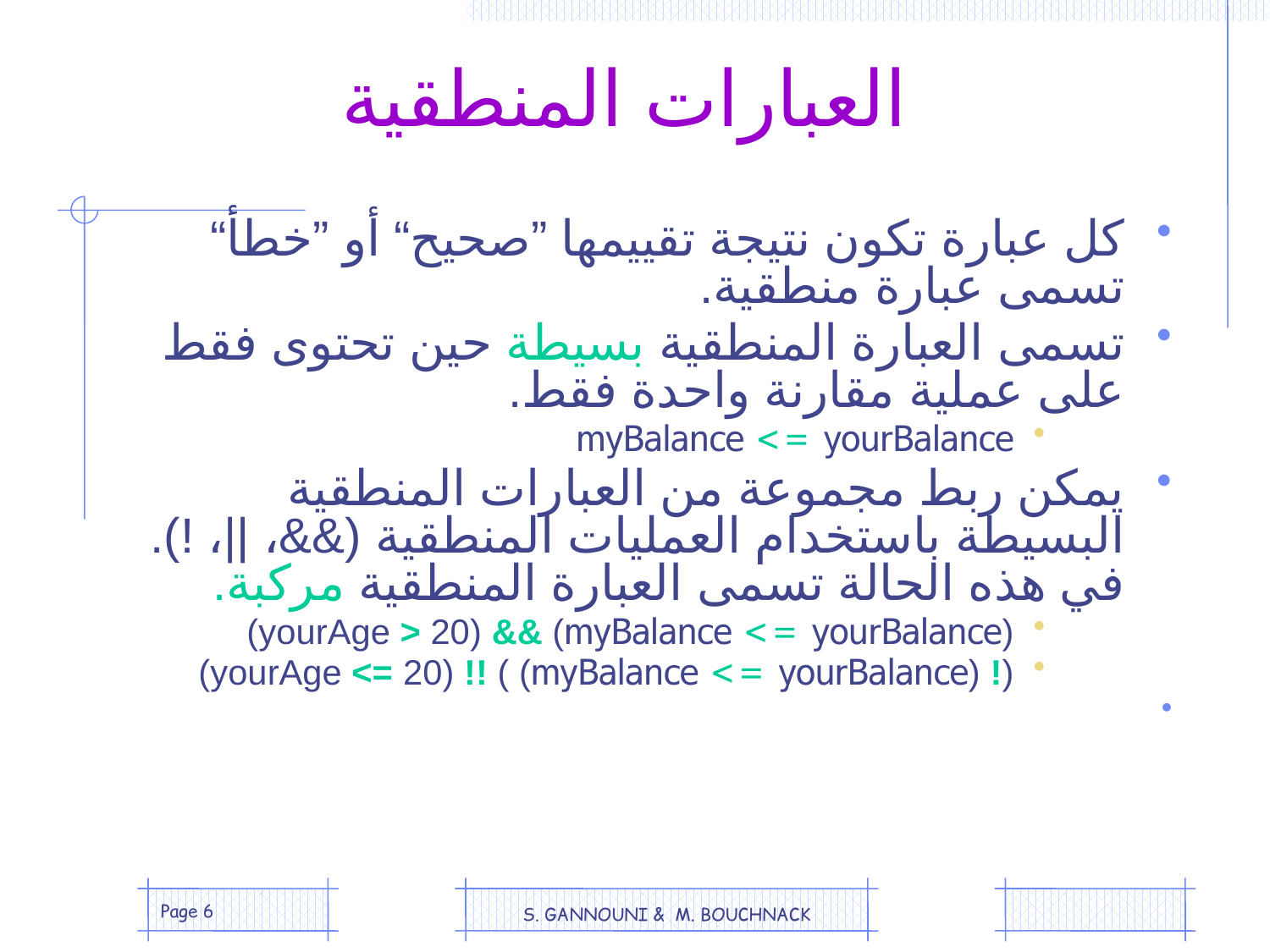

# العبارات المنطقية
كل عبارة تكون نتيجة تقييمها ”صحيح“ أو ”خطأ“ تسمى عبارة منطقية.
تسمى العبارة المنطقية بسيطة حين تحتوى فقط على عملية مقارنة واحدة فقط.
myBalance <= yourBalance
يمكن ربط مجموعة من العبارات المنطقية البسيطة باستخدام العمليات المنطقية (&&، ||، !). في هذه الحالة تسمى العبارة المنطقية مركبة.
(myBalance <= yourBalance) && (yourAge > 20)
(! (myBalance <= yourBalance) ) !! (yourAge <= 20)

Page 6
S. GANNOUNI &  M. BOUCHNACK